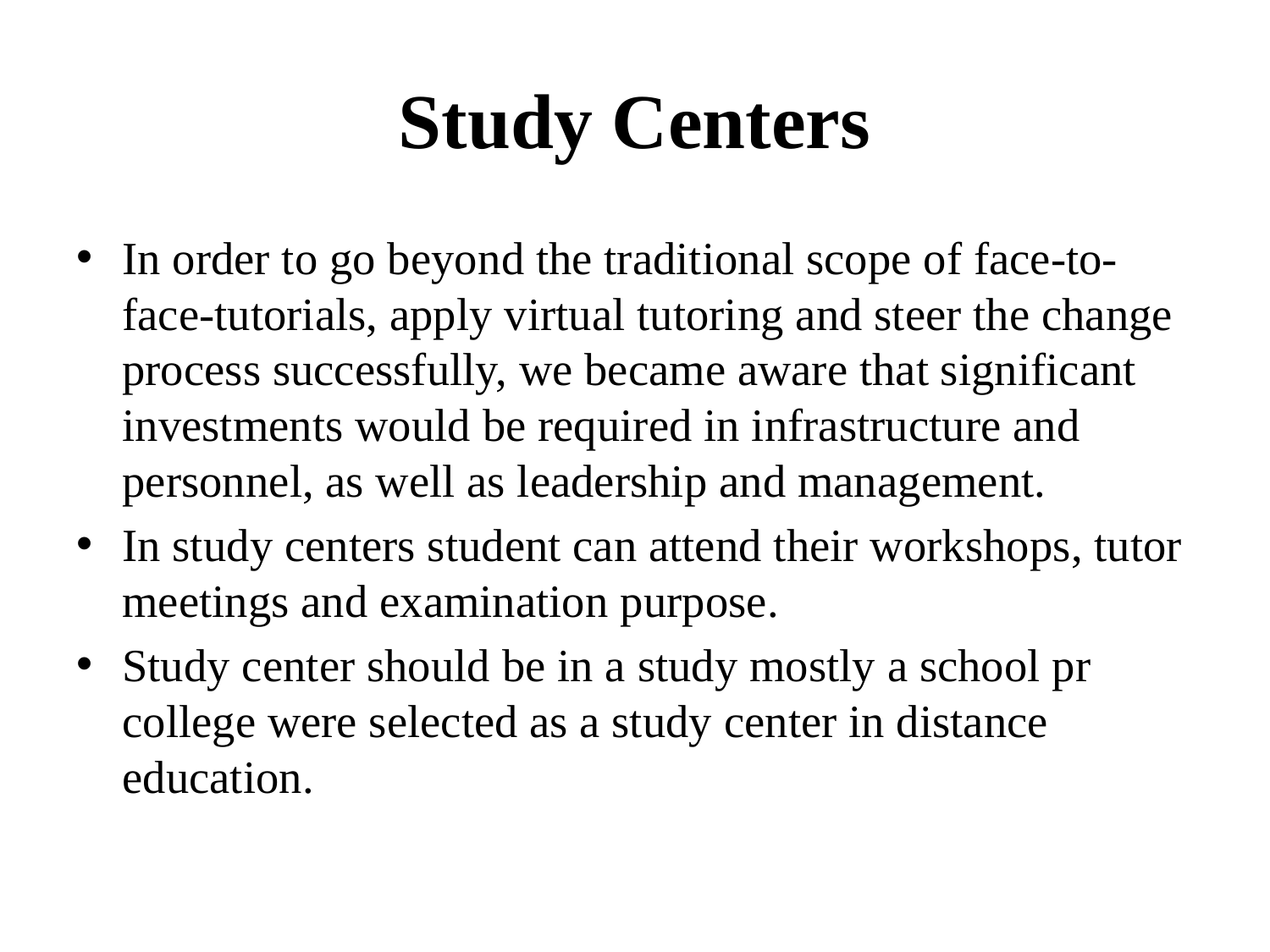

# Study Centers
In order to go beyond the traditional scope of face-to-face-tutorials, apply virtual tutoring and steer the change process successfully, we became aware that significant investments would be required in infrastructure and personnel, as well as leadership and management.
In study centers student can attend their workshops, tutor meetings and examination purpose.
Study center should be in a study mostly a school pr college were selected as a study center in distance education.